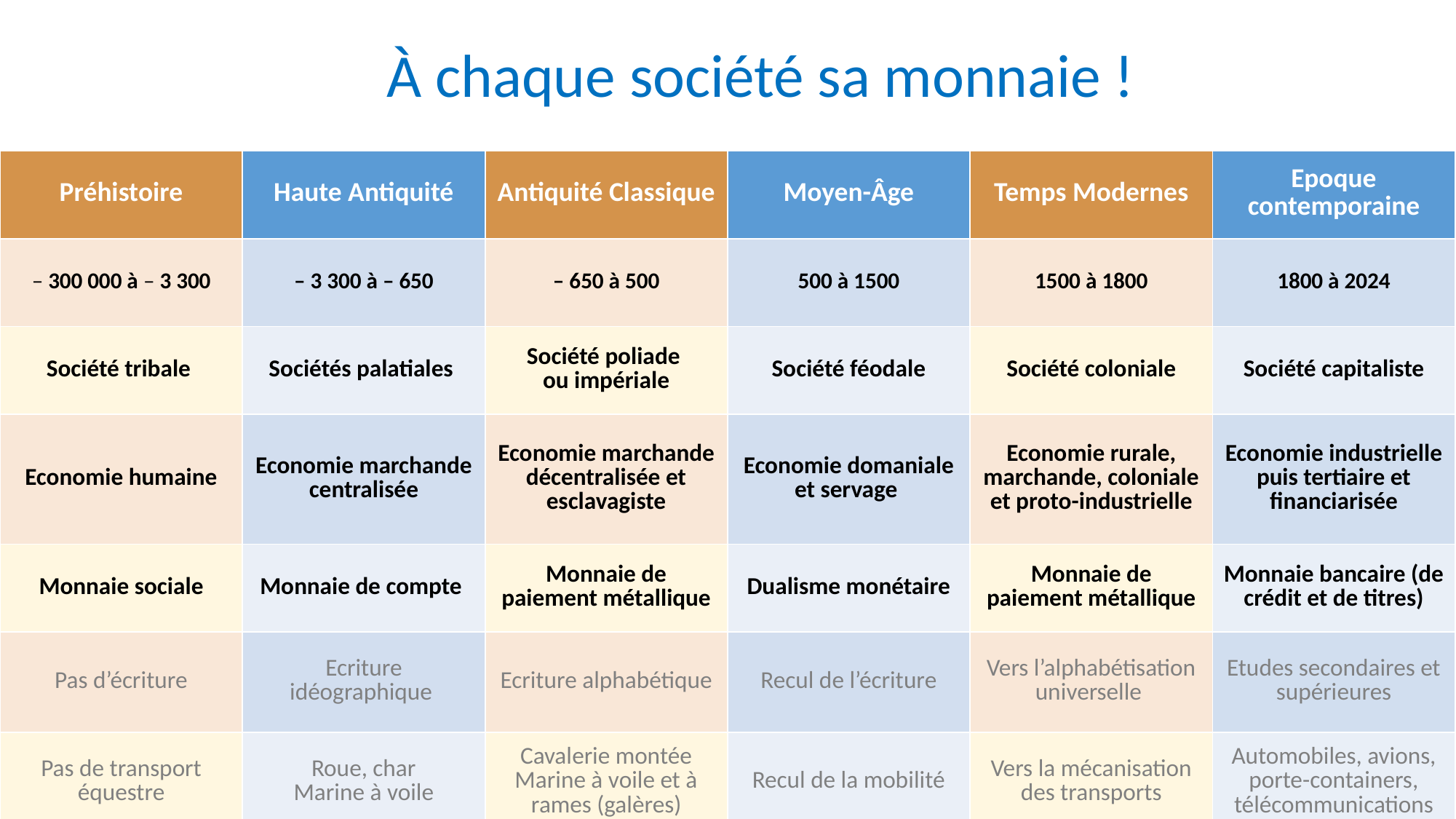

# À chaque société sa monnaie !
| Préhistoire | Haute Antiquité | Antiquité Classique | Moyen-Âge | Temps Modernes | Epoque contemporaine |
| --- | --- | --- | --- | --- | --- |
| – 300 000 à – 3 300 | – 3 300 à – 650 | – 650 à 500 | 500 à 1500 | 1500 à 1800 | 1800 à 2024 |
| Société tribale | Sociétés palatiales | Société poliade ou impériale | Société féodale | Société coloniale | Société capitaliste |
| Economie humaine | Economie marchande centralisée | Economie marchande décentralisée et esclavagiste | Economie domaniale et servage | Economie rurale, marchande, coloniale et proto-industrielle | Economie industrielle puis tertiaire et financiarisée |
| Monnaie sociale | Monnaie de compte | Monnaie de paiement métallique | Dualisme monétaire | Monnaie de paiement métallique | Monnaie bancaire (de crédit et de titres) |
| Pas d’écriture | Ecriture idéographique | Ecriture alphabétique | Recul de l’écriture | Vers l’alphabétisation universelle | Etudes secondaires et supérieures |
| Pas de transport équestre | Roue, char Marine à voile | Cavalerie montée Marine à voile et à rames (galères) | Recul de la mobilité | Vers la mécanisation des transports | Automobiles, avions, porte-containers, télécommunications |